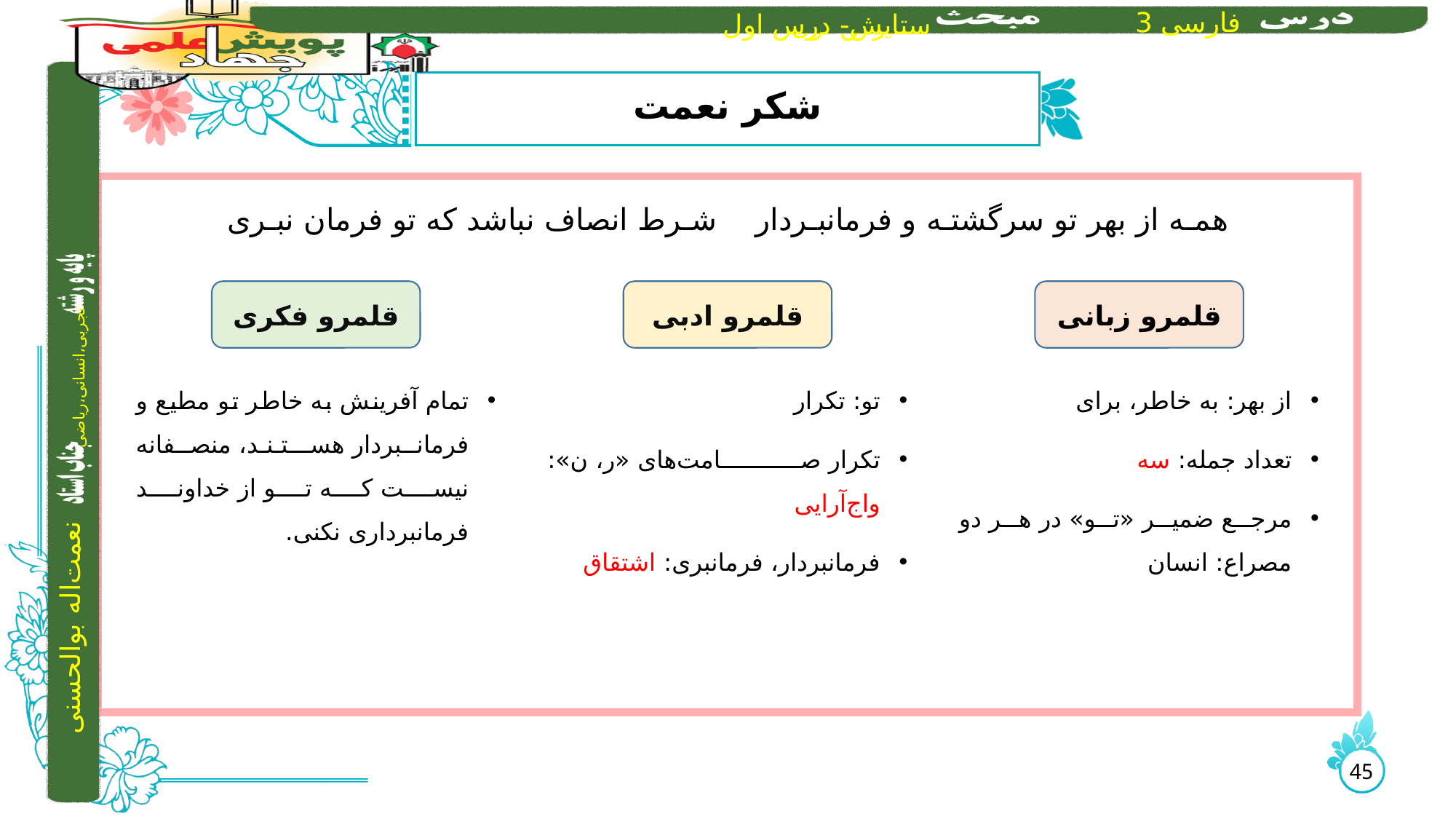

# شکر نعمت
همـه از بهر تو سرگشتـه و فرمانبـردار   	 شـرط انصاف نباشد که تو فرمان نبـری

تمام آفرینش به خاطر تو مطیع و فرمانبردار هسـتـنـد، منصفانه نیست که تو از خداوند فرمانبرداری نکنی.
تو: تکرار
تکرار صامت‌های «ر، ن»: واج‌آرایی
فرمانبردار، فرمانبری: اشتقاق

از بهر: به خاطر، برای
تعداد جمله: سه
مرجع ضمیر «تو» در هر دو مصراع: انسان